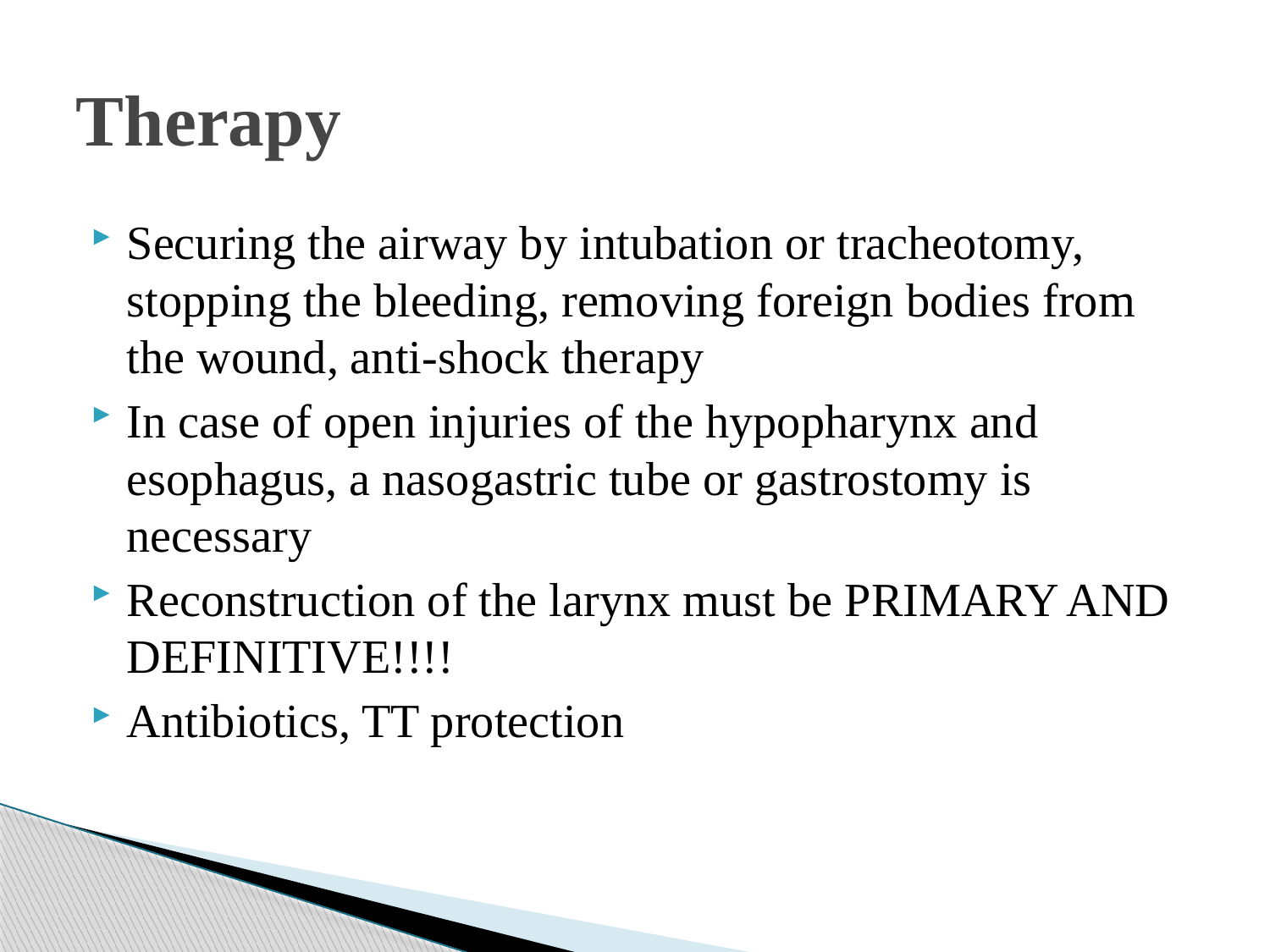

# Therapy
Securing the airway by intubation or tracheotomy, stopping the bleeding, removing foreign bodies from the wound, anti-shock therapy
In case of open injuries of the hypopharynx and esophagus, a nasogastric tube or gastrostomy is necessary
Reconstruction of the larynx must be PRIMARY AND DEFINITIVE!!!!
Antibiotics, TT protection